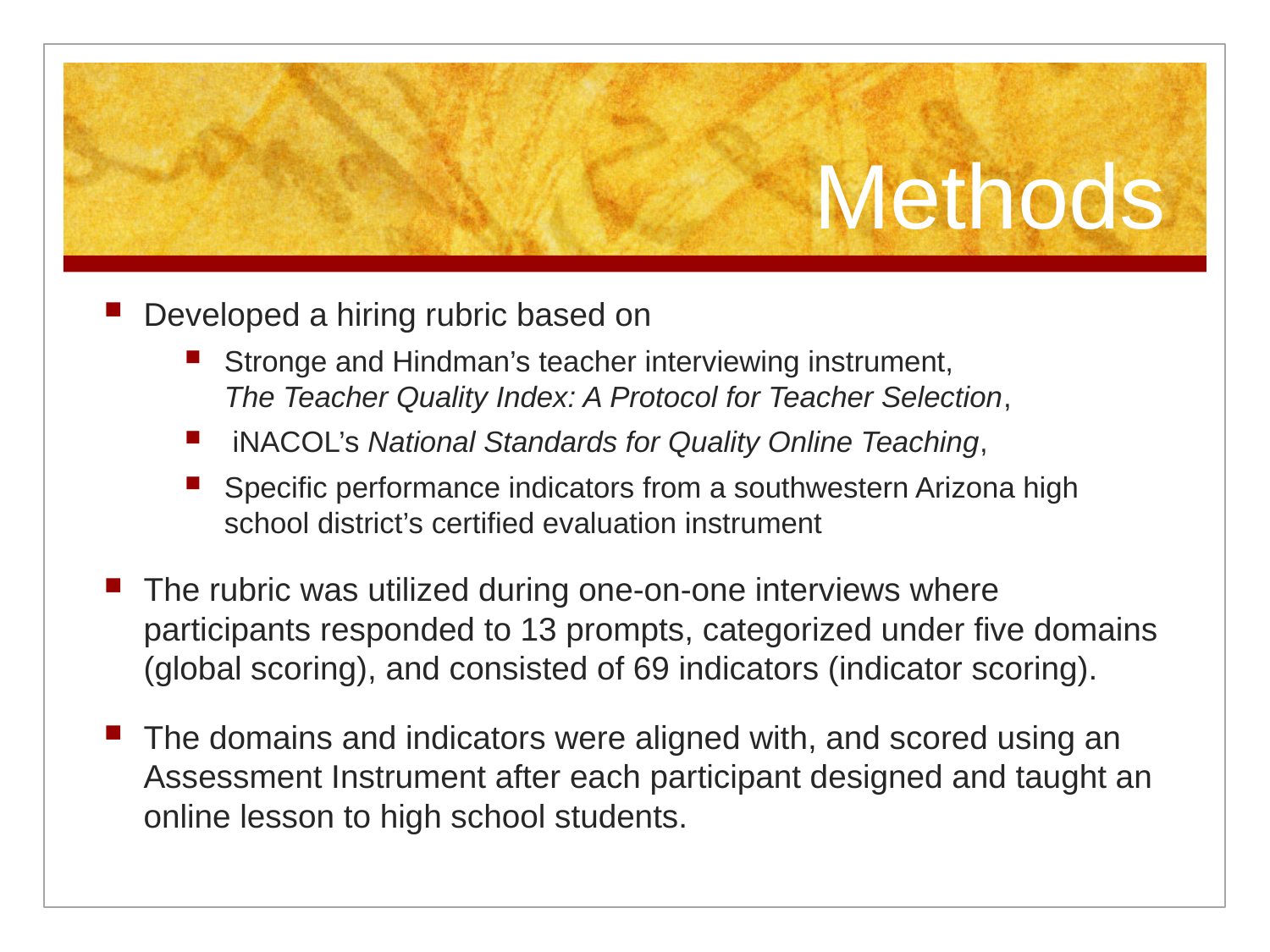

# Methods
Developed a hiring rubric based on
Stronge and Hindman’s teacher interviewing instrument,                         The Teacher Quality Index: A Protocol for Teacher Selection,
 iNACOL’s National Standards for Quality Online Teaching,
Specific performance indicators from a southwestern Arizona high school district’s certified evaluation instrument
The rubric was utilized during one-on-one interviews where participants responded to 13 prompts, categorized under five domains (global scoring), and consisted of 69 indicators (indicator scoring).
The domains and indicators were aligned with, and scored using an Assessment Instrument after each participant designed and taught an online lesson to high school students.